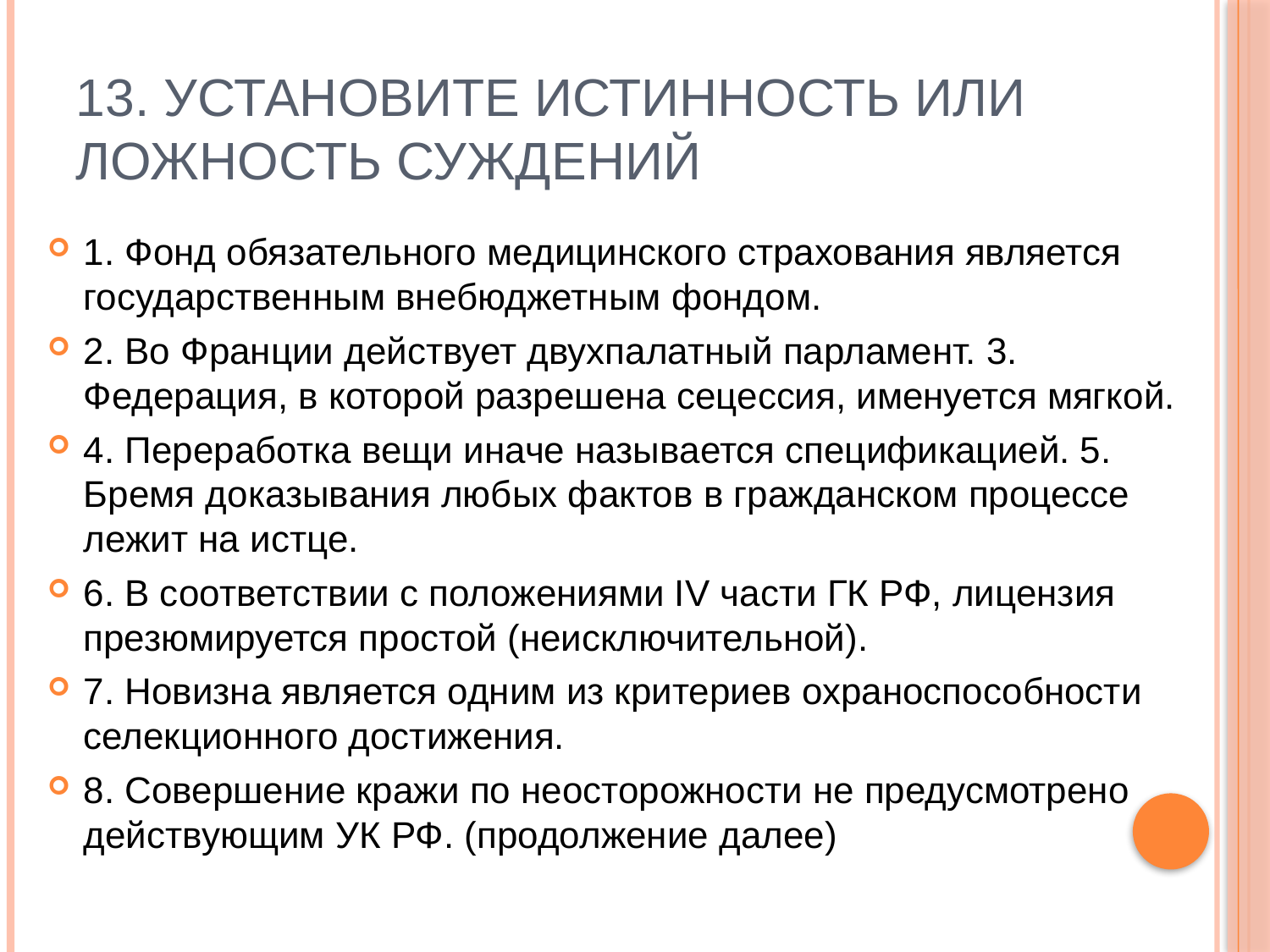

# 13. Установите истинность или ложность суждений
1. Фонд обязательного медицинского страхования является государственным внебюджетным фондом.
2. Во Франции действует двухпалатный парламент. 3. Федерация, в которой разрешена сецессия, именуется мягкой.
4. Переработка вещи иначе называется спецификацией. 5. Бремя доказывания любых фактов в гражданском процессе лежит на истце.
6. В соответствии с положениями IV части ГК РФ, лицензия презюмируется простой (неисключительной).
7. Новизна является одним из критериев охраноспособности селекционного достижения.
8. Совершение кражи по неосторожности не предусмотрено действующим УК РФ. (продолжение далее)